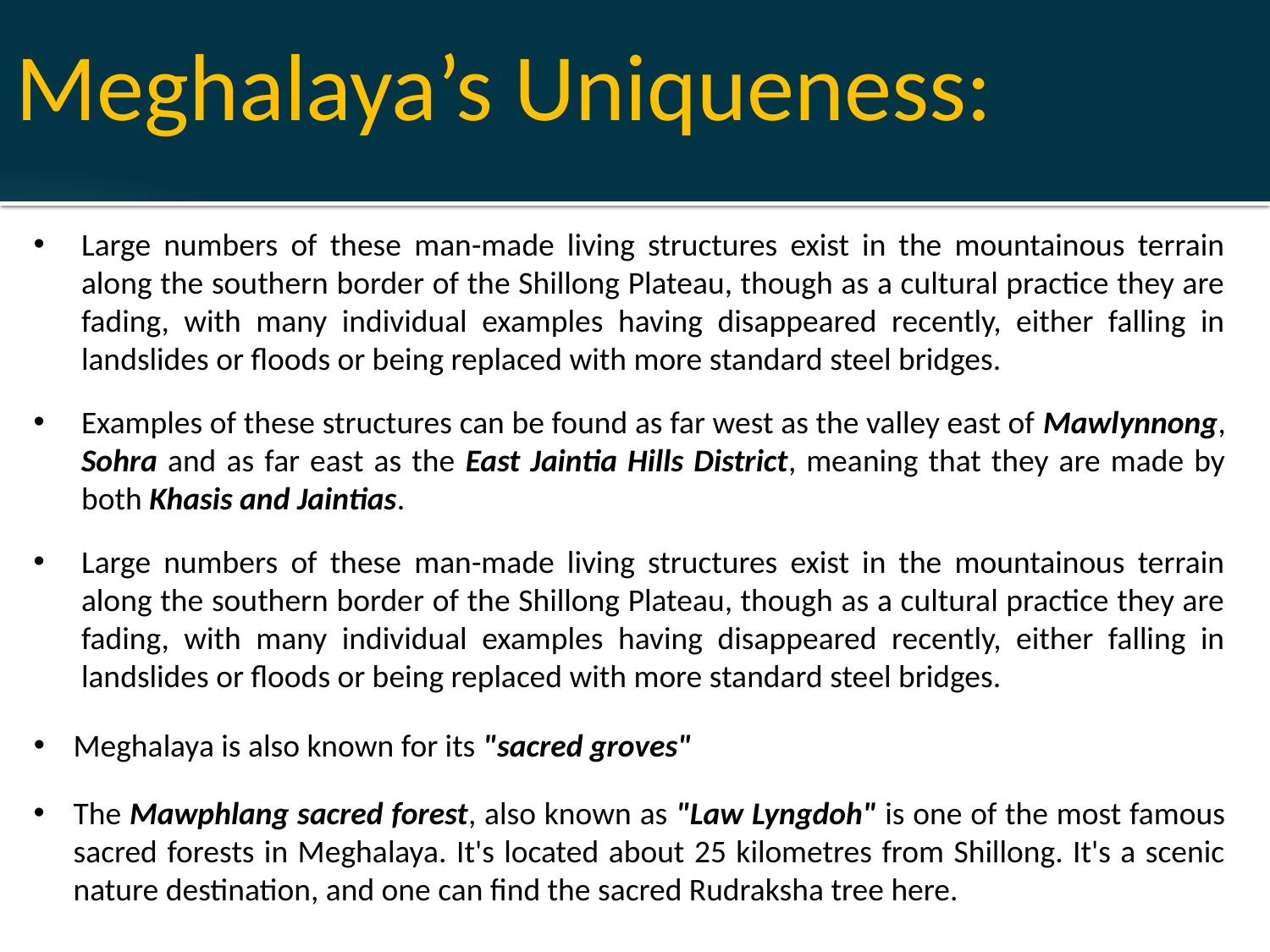

Meghalaya’s Uniqueness:

Large numbers of these man-made living structures exist in the mountainous terrain along the southern border of the Shillong Plateau, though as a cultural practice they are fading, with many individual examples having disappeared recently, either falling in landslides or floods or being replaced with more standard steel bridges.

Examples of these structures can be found as far west as the valley east of Mawlynnong, Sohra and as far east as the East Jaintia Hills District, meaning that they are made by both Khasis and Jaintias.

Large numbers of these man-made living structures exist in the mountainous terrain along the southern border of the Shillong Plateau, though as a cultural practice they are fading, with many individual examples having disappeared recently, either falling in landslides or floods or being replaced with more standard steel bridges.
Meghalaya is also known for its "sacred groves"
The Mawphlang sacred forest, also known as "Law Lyngdoh" is one of the most famous sacred forests in Meghalaya. It's located about 25 kilometres from Shillong. It's a scenic nature destination, and one can find the sacred Rudraksha tree here.